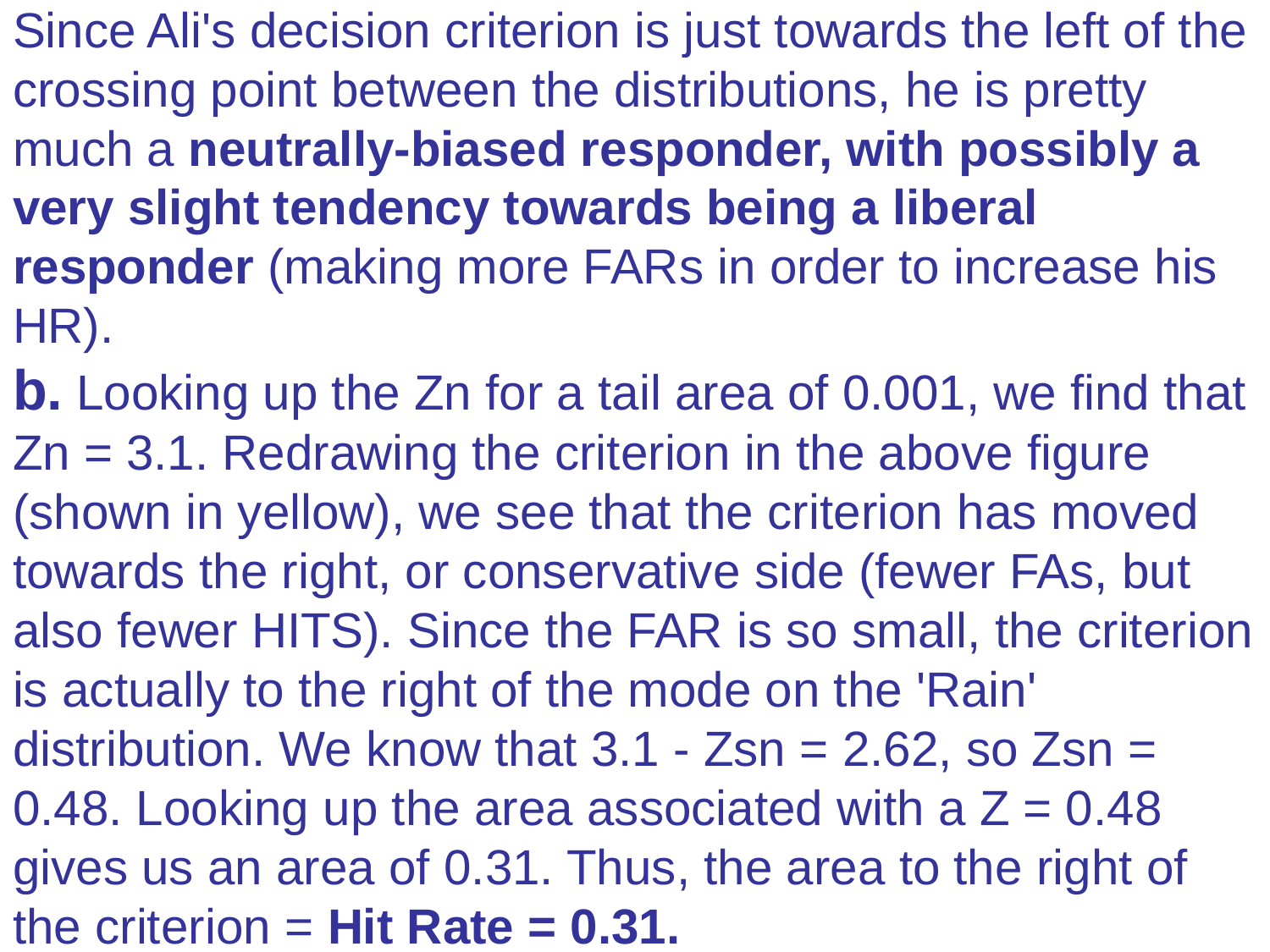

# Since Ali's decision criterion is just towards the left of the crossing point between the distributions, he is pretty much a neutrally-biased responder, with possibly a very slight tendency towards being a liberal responder (making more FARs in order to increase his HR). b. Looking up the Zn for a tail area of 0.001, we find that Zn = 3.1. Redrawing the criterion in the above figure (shown in yellow), we see that the criterion has moved towards the right, or conservative side (fewer FAs, but also fewer HITS). Since the FAR is so small, the criterion is actually to the right of the mode on the 'Rain' distribution. We know that 3.1 - Zsn = 2.62, so Zsn = 0.48. Looking up the area associated with a Z = 0.48 gives us an area of 0.31. Thus, the area to the right of the criterion = Hit Rate = 0.31.